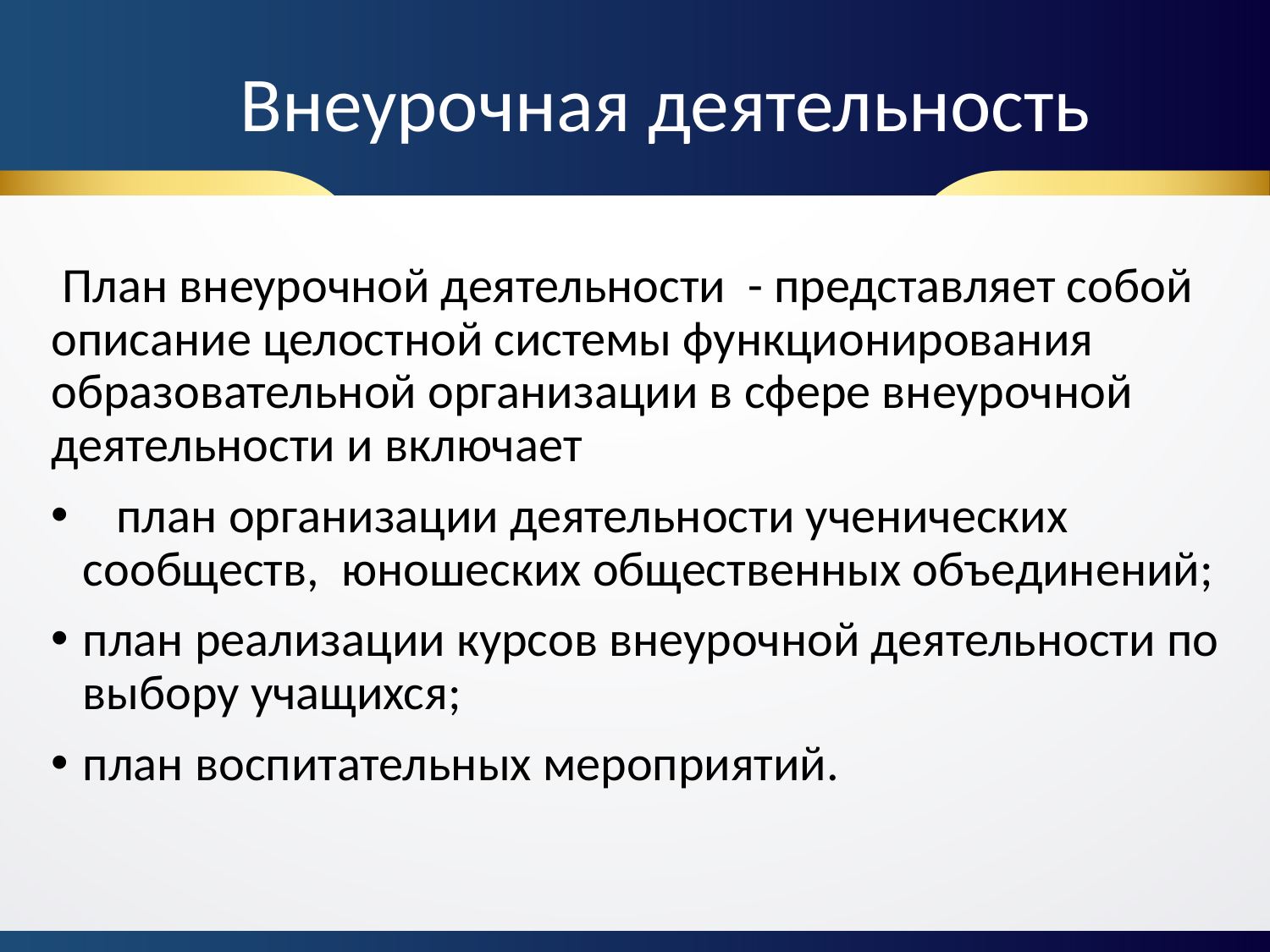

# Внеурочная деятельность
 План внеурочной деятельности  - представляет собой описание целостной системы функционирования образовательной организации в сфере внеурочной деятельности и включает
   план организации деятельности ученических сообществ,  юношеских общественных объединений;
план реализации курсов внеурочной деятельности по выбору учащихся;
план воспитательных мероприятий.